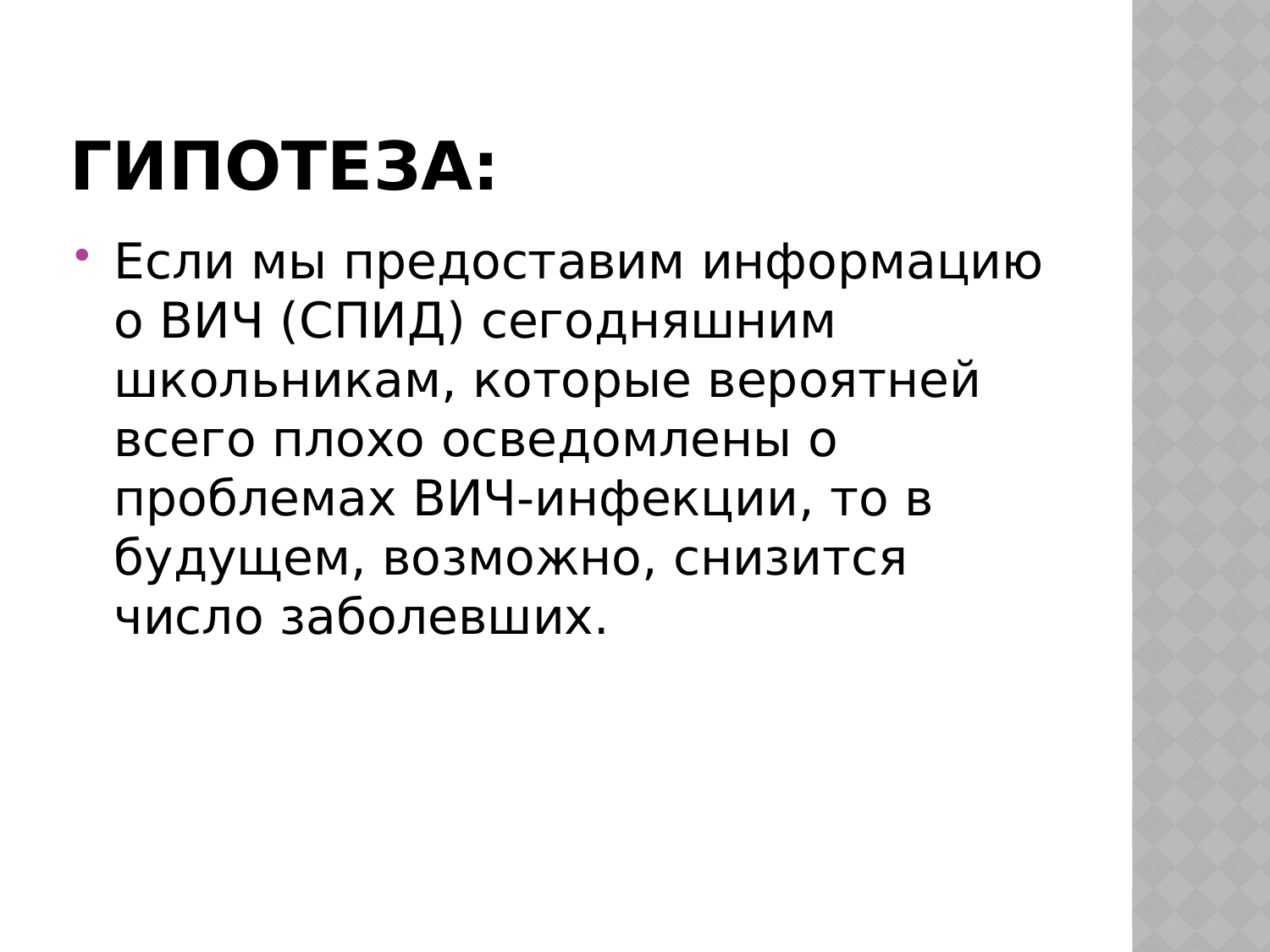

# Гипотеза:
Если мы предоставим информацию о ВИЧ (СПИД) сегодняшним школьникам, которые вероятней всего плохо осведомлены о проблемах ВИЧ-инфекции, то в будущем, возможно, снизится число заболевших.